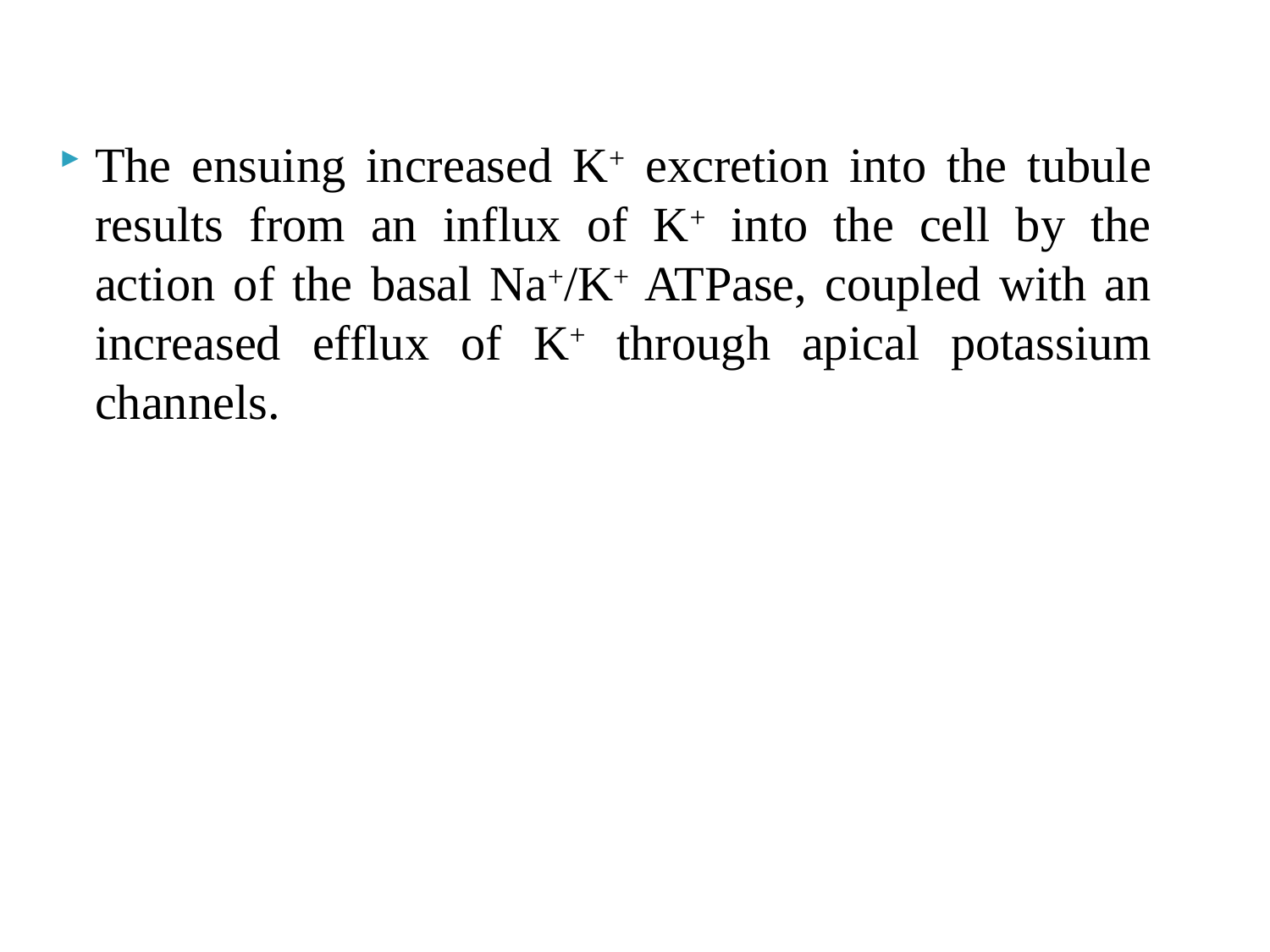

The ensuing increased K+ excretion into the tubule results from an influx of K+ into the cell by the action of the basal Na+/K+ ATPase, coupled with an increased efflux of K+ through apical potassium channels.